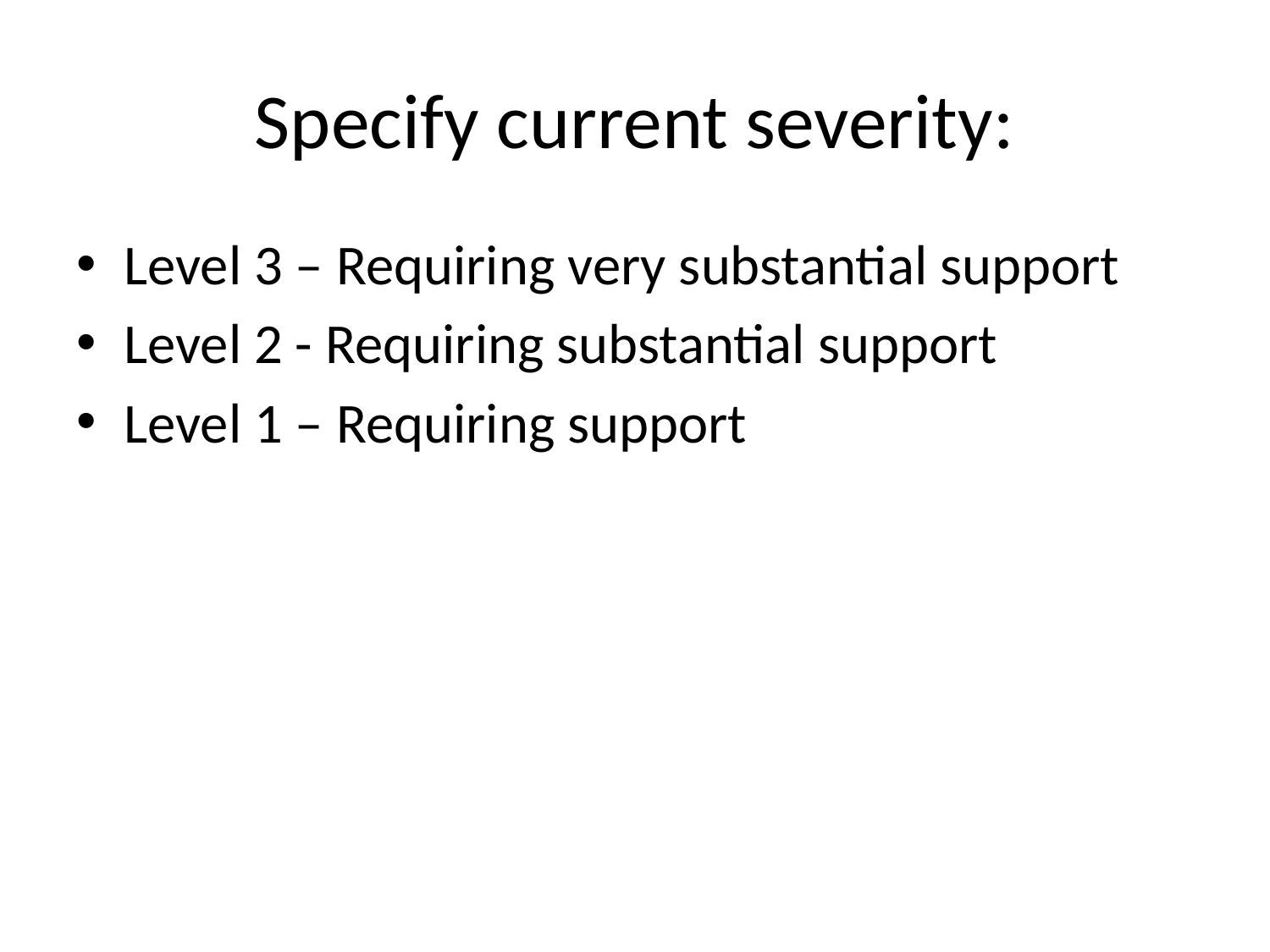

# Specify current severity:
Level 3 – Requiring very substantial support
Level 2 - Requiring substantial support
Level 1 – Requiring support